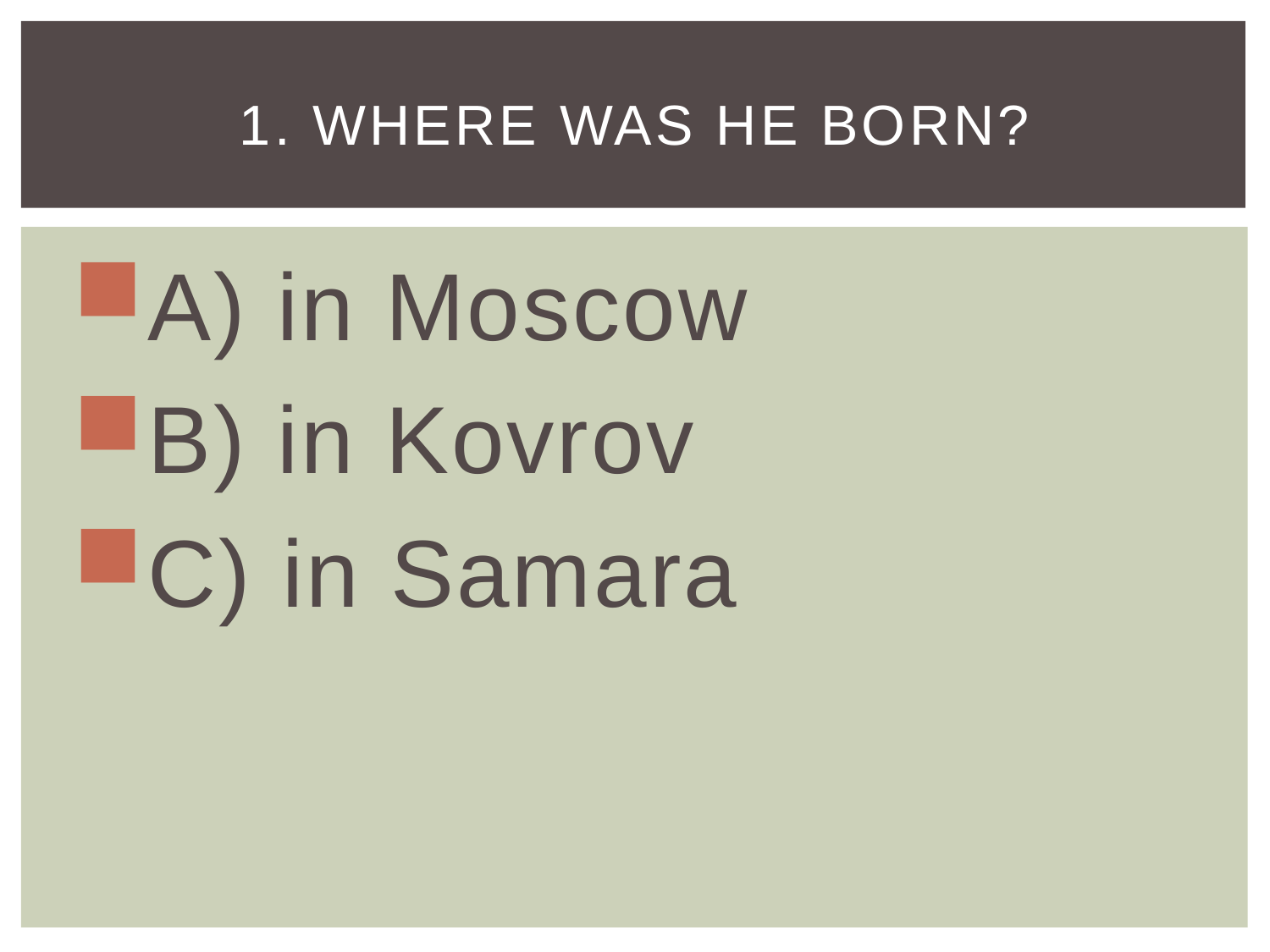

# 1. Where was he born?
А) in Moscow
B) in Kovrov
C) in Samara